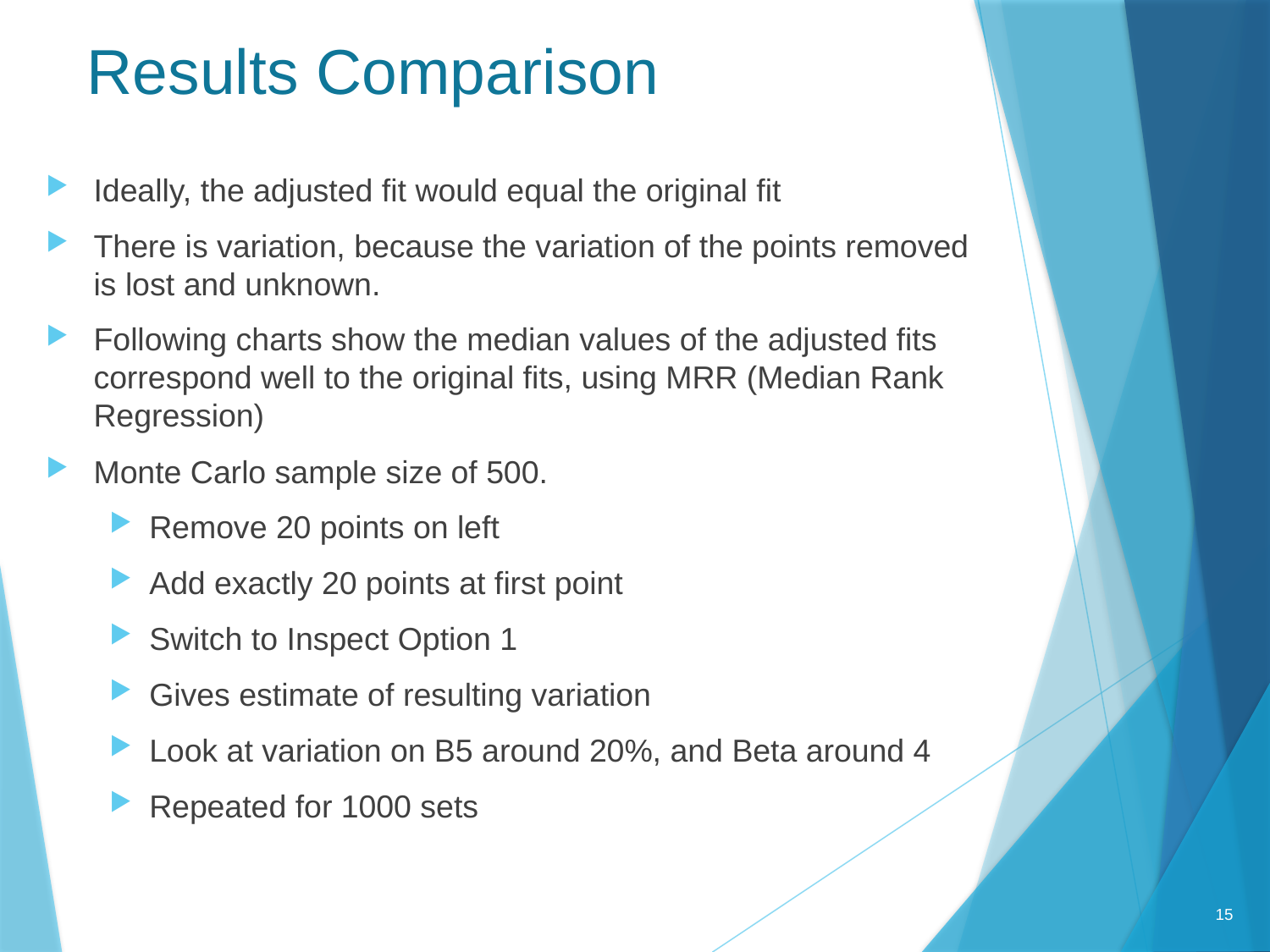

# Results Comparison
Ideally, the adjusted fit would equal the original fit
There is variation, because the variation of the points removed is lost and unknown.
Following charts show the median values of the adjusted fits correspond well to the original fits, using MRR (Median Rank Regression)
Monte Carlo sample size of 500.
Remove 20 points on left
Add exactly 20 points at first point
Switch to Inspect Option 1
Gives estimate of resulting variation
Look at variation on B5 around 20%, and Beta around 4
Repeated for 1000 sets
15